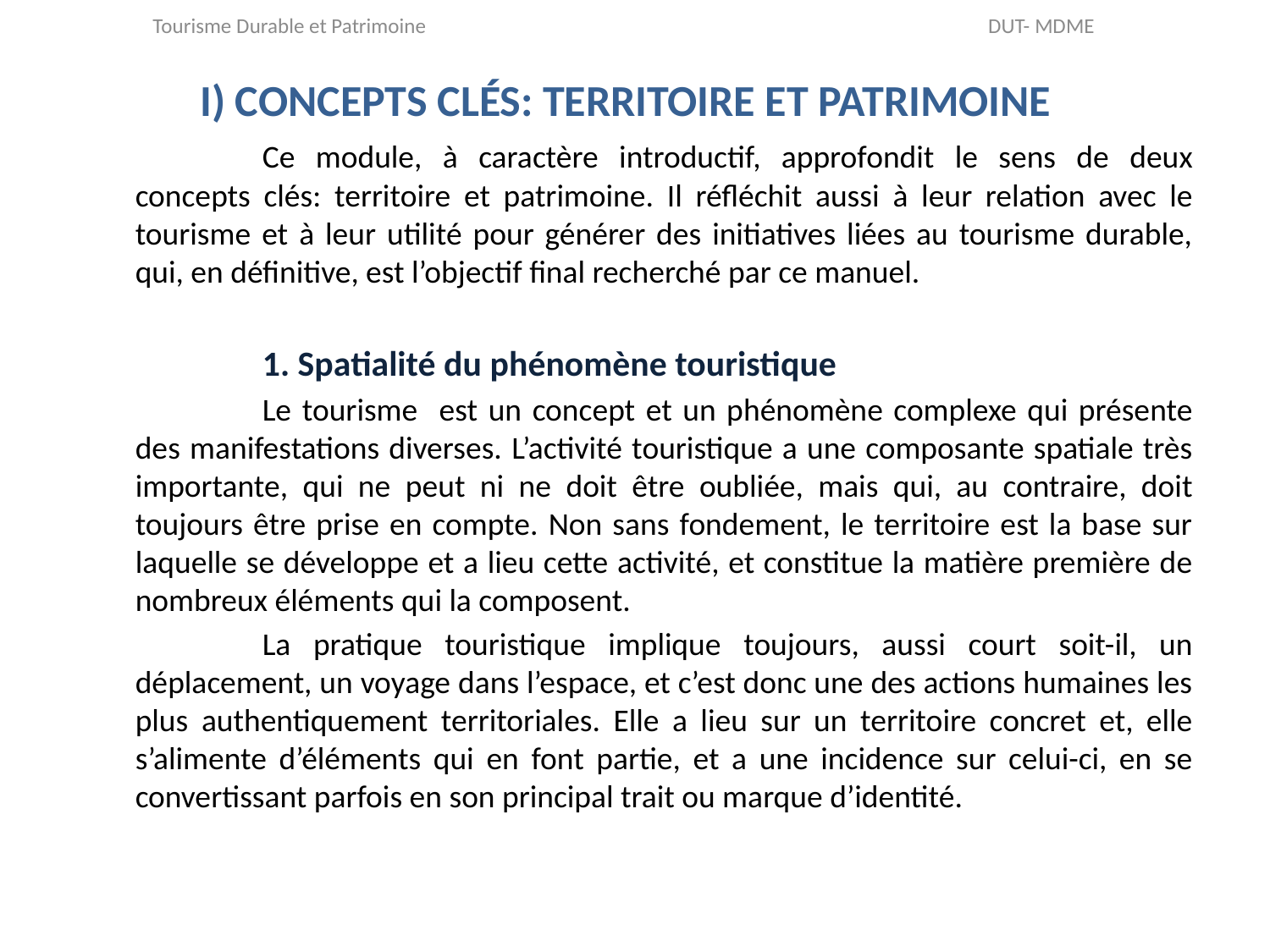

Tourisme Durable et Patrimoine                                                                                                                    DUT- MDME
# I) Concepts clés: territoire et patrimoine
		Ce module, à caractère introductif, approfondit le sens de deux concepts clés: territoire et patrimoine. Il réfléchit aussi à leur relation avec le tourisme et à leur utilité pour générer des initiatives liées au tourisme durable, qui, en définitive, est l’objectif final recherché par ce manuel.

		1. Spatialité du phénomène touristique
		Le tourisme  est un concept et un phénomène complexe qui présente des manifestations diverses. L’activité touristique a une composante spatiale très importante, qui ne peut ni ne doit être oubliée, mais qui, au contraire, doit toujours être prise en compte. Non sans fondement, le territoire est la base sur laquelle se développe et a lieu cette activité, et constitue la matière première de nombreux éléments qui la composent.
		La pratique touristique implique toujours, aussi court soit-il, un déplacement, un voyage dans l’espace, et c’est donc une des actions humaines les plus authentiquement territoriales. Elle a lieu sur un territoire concret et, elle s’alimente d’éléments qui en font partie, et a une incidence sur celui-ci, en se convertissant parfois en son principal trait ou marque d’identité.